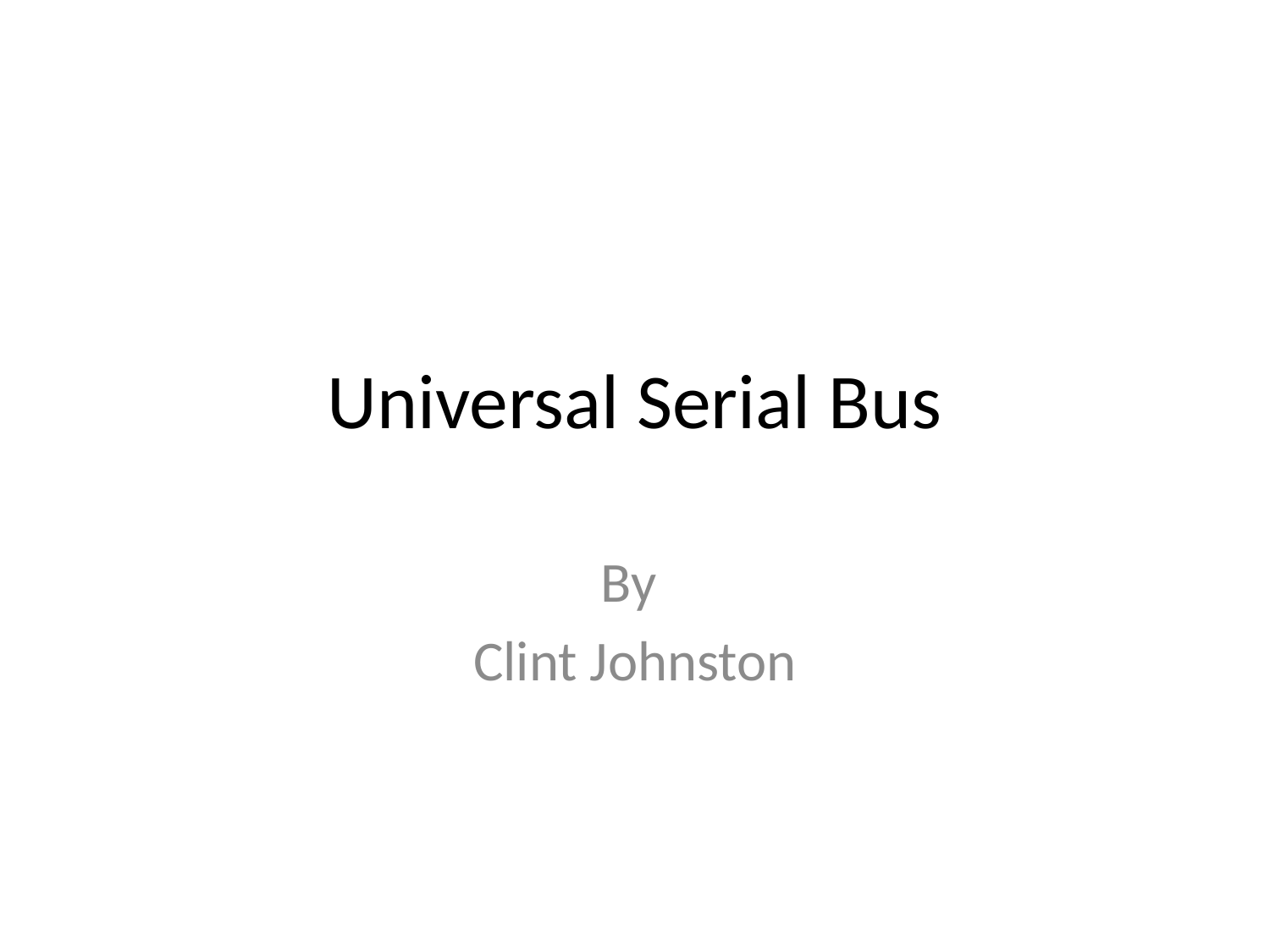

# Universal Serial Bus
By
Clint Johnston